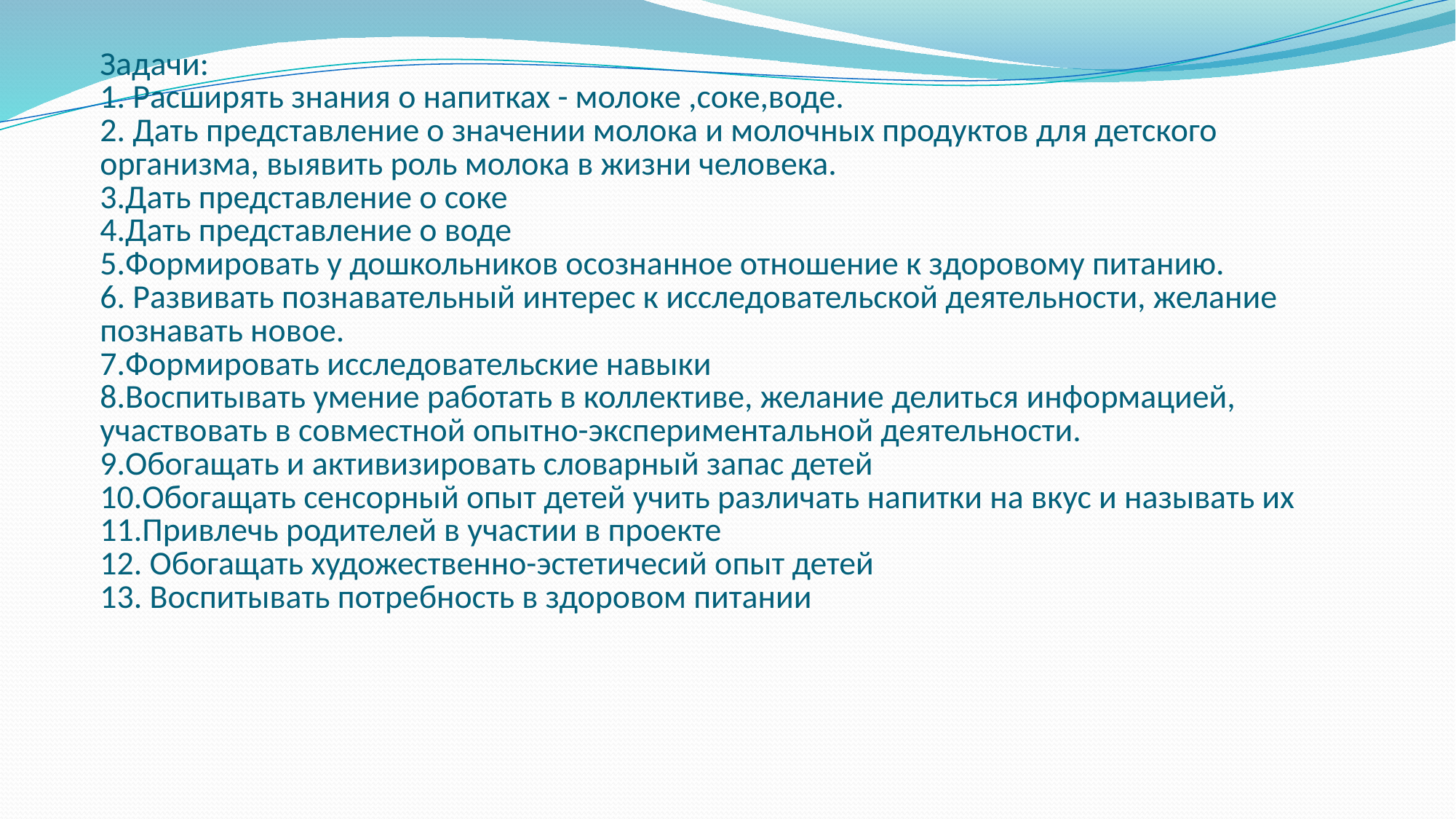

# Задачи: 1. Расширять знания о напитках - молоке ,соке,воде. 2. Дать представление о значении молока и молочных продуктов для детского организма, выявить роль молока в жизни человека. 3.Дать представление о соке 4.Дать представление о воде 5.Формировать у дошкольников осознанное отношение к здоровому питанию. 6. Развивать познавательный интерес к исследовательской деятельности, желание познавать новое. 7.Формировать исследовательские навыки 8.Воспитывать умение работать в коллективе, желание делиться информацией, участвовать в совместной опытно-экспериментальной деятельности. 9.Обогащать и активизировать словарный запас детей 10.Обогащать сенсорный опыт детей учить различать напитки на вкус и называть их 11.Привлечь родителей в участии в проекте 12. Обогащать художественно-эстетичесий опыт детей 13. Воспитывать потребность в здоровом питании